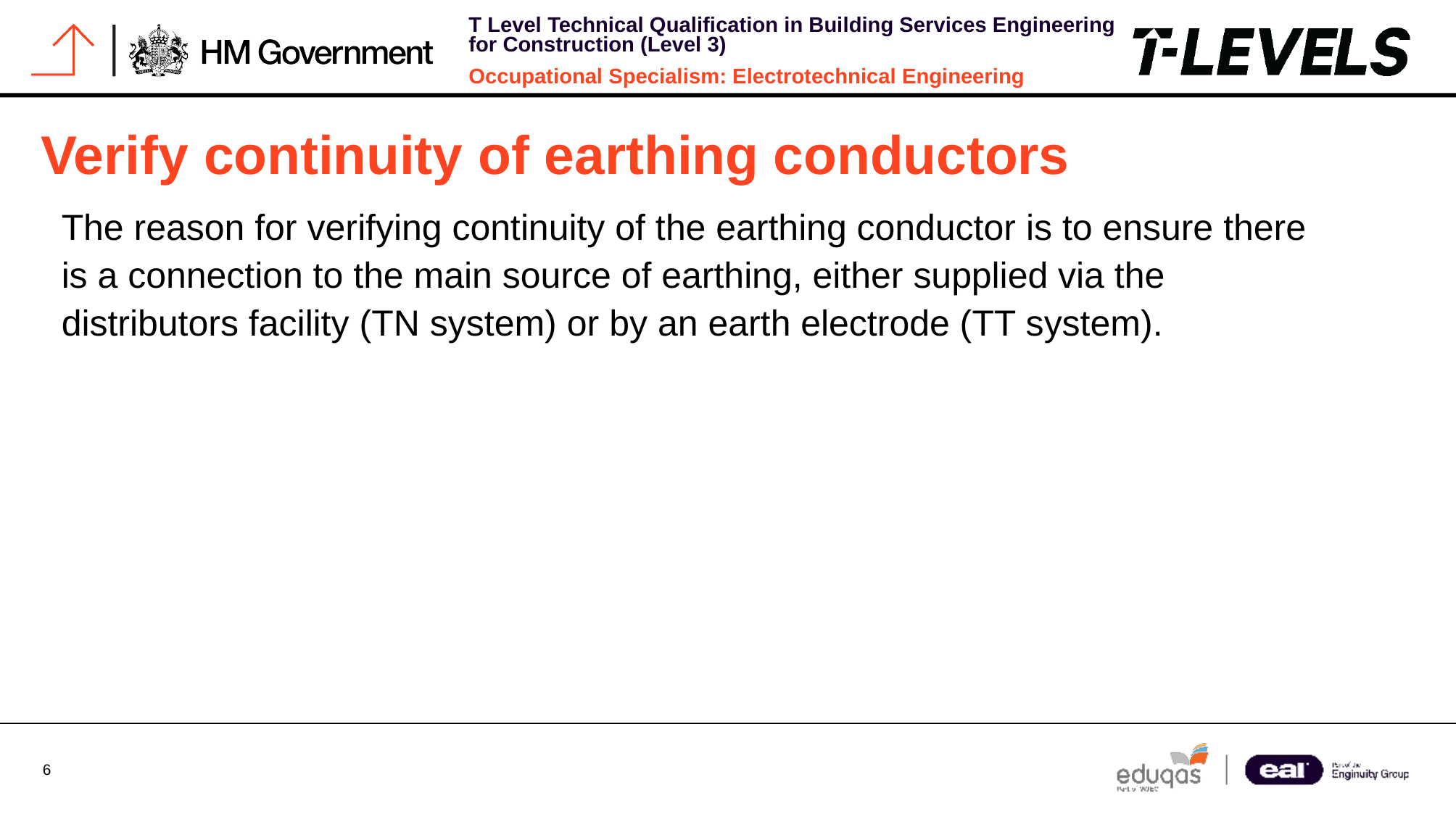

# Verify continuity of earthing conductors
The reason for verifying continuity of the earthing conductor is to ensure there is a connection to the main source of earthing, either supplied via the distributors facility (TN system) or by an earth electrode (TT system).